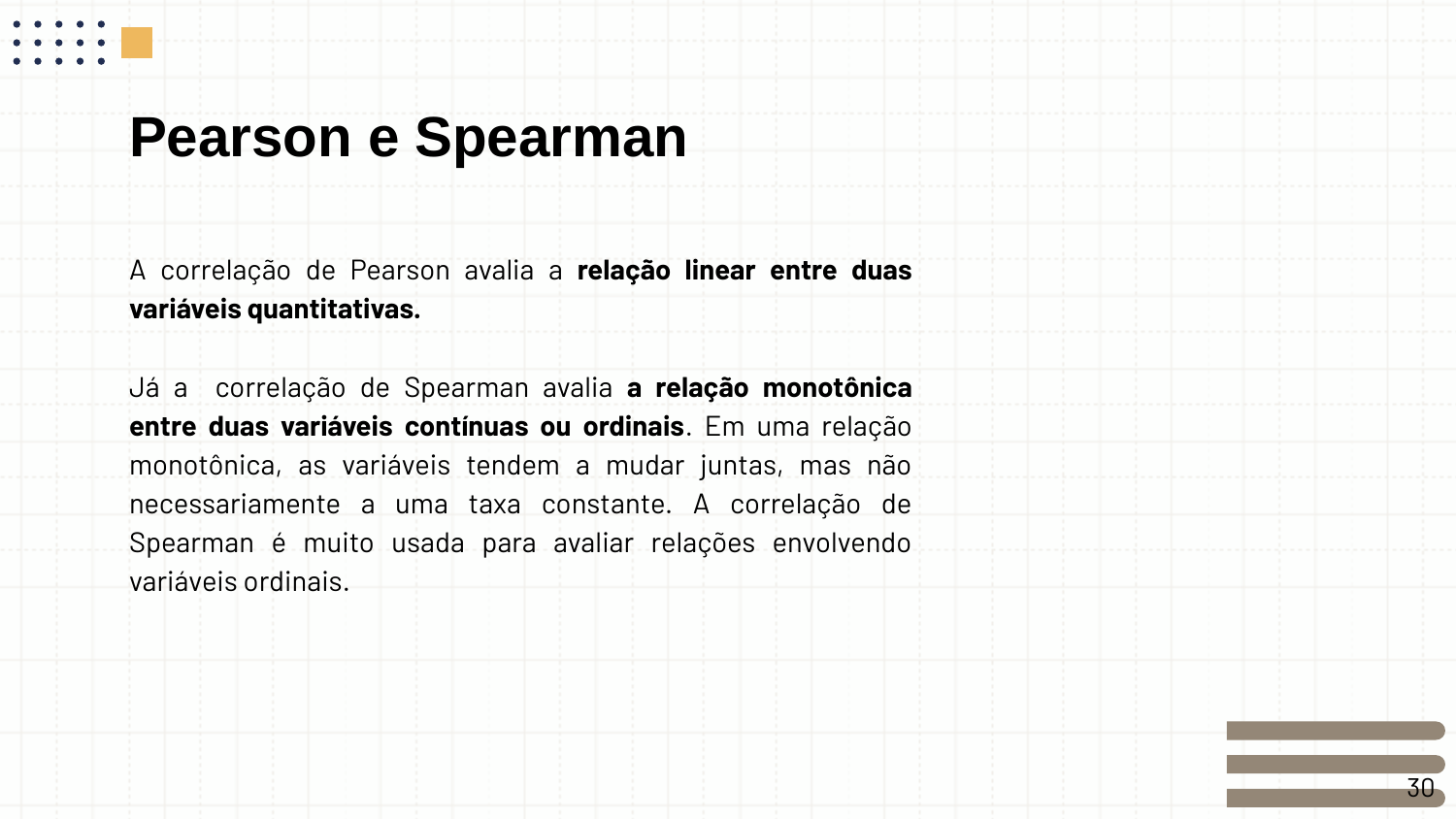

# Pearson e Spearman

A correlação de Pearson avalia a relação linear entre duas variáveis quantitativas.

Já a  correlação de Spearman avalia a relação monotônica entre duas variáveis contínuas ou ordinais. Em uma relação monotônica, as variáveis tendem a mudar juntas, mas não necessariamente a uma taxa constante. A correlação de Spearman é muito usada para avaliar relações envolvendo variáveis ordinais.

30